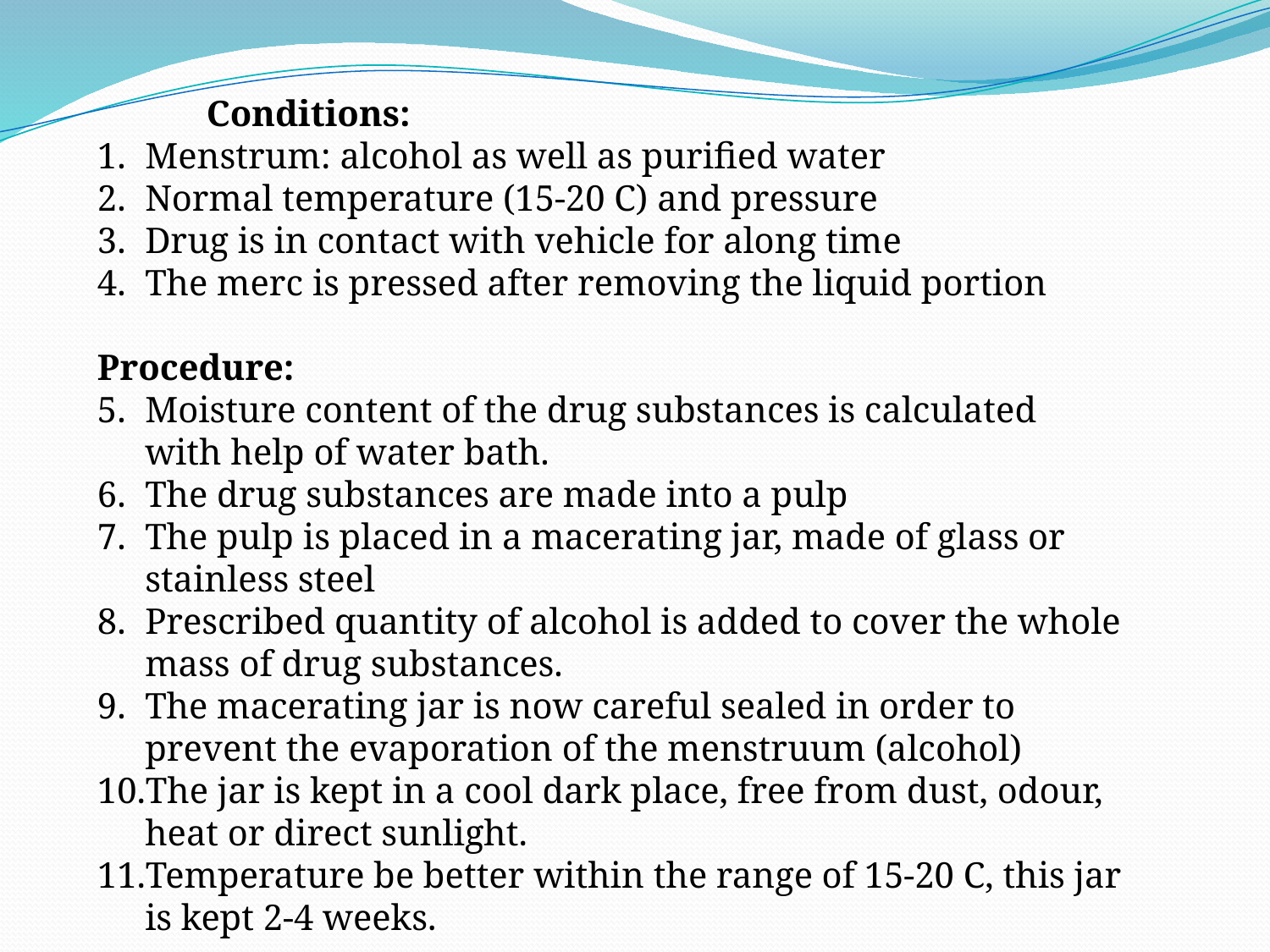

Conditions:
Menstrum: alcohol as well as purified water
Normal temperature (15-20 C) and pressure
Drug is in contact with vehicle for along time
The merc is pressed after removing the liquid portion

Procedure:
Moisture content of the drug substances is calculated with help of water bath.
The drug substances are made into a pulp
The pulp is placed in a macerating jar, made of glass or stainless steel
Prescribed quantity of alcohol is added to cover the whole mass of drug substances.
The macerating jar is now careful sealed in order to prevent the evaporation of the menstruum (alcohol)
The jar is kept in a cool dark place, free from dust, odour, heat or direct sunlight.
Temperature be better within the range of 15-20 C, this jar is kept 2-4 weeks.